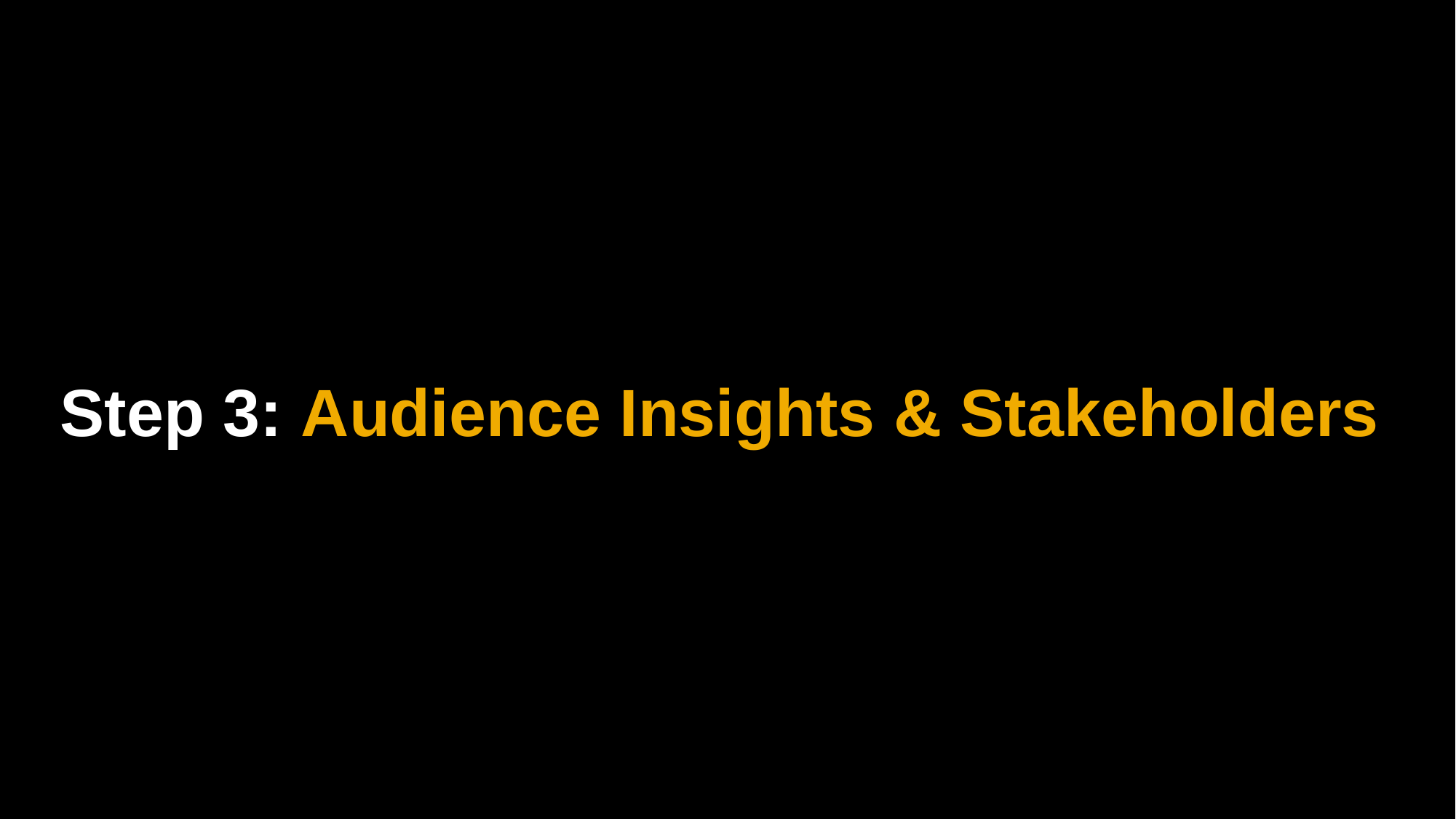

# Step 3: Audience Insights & Stakeholders